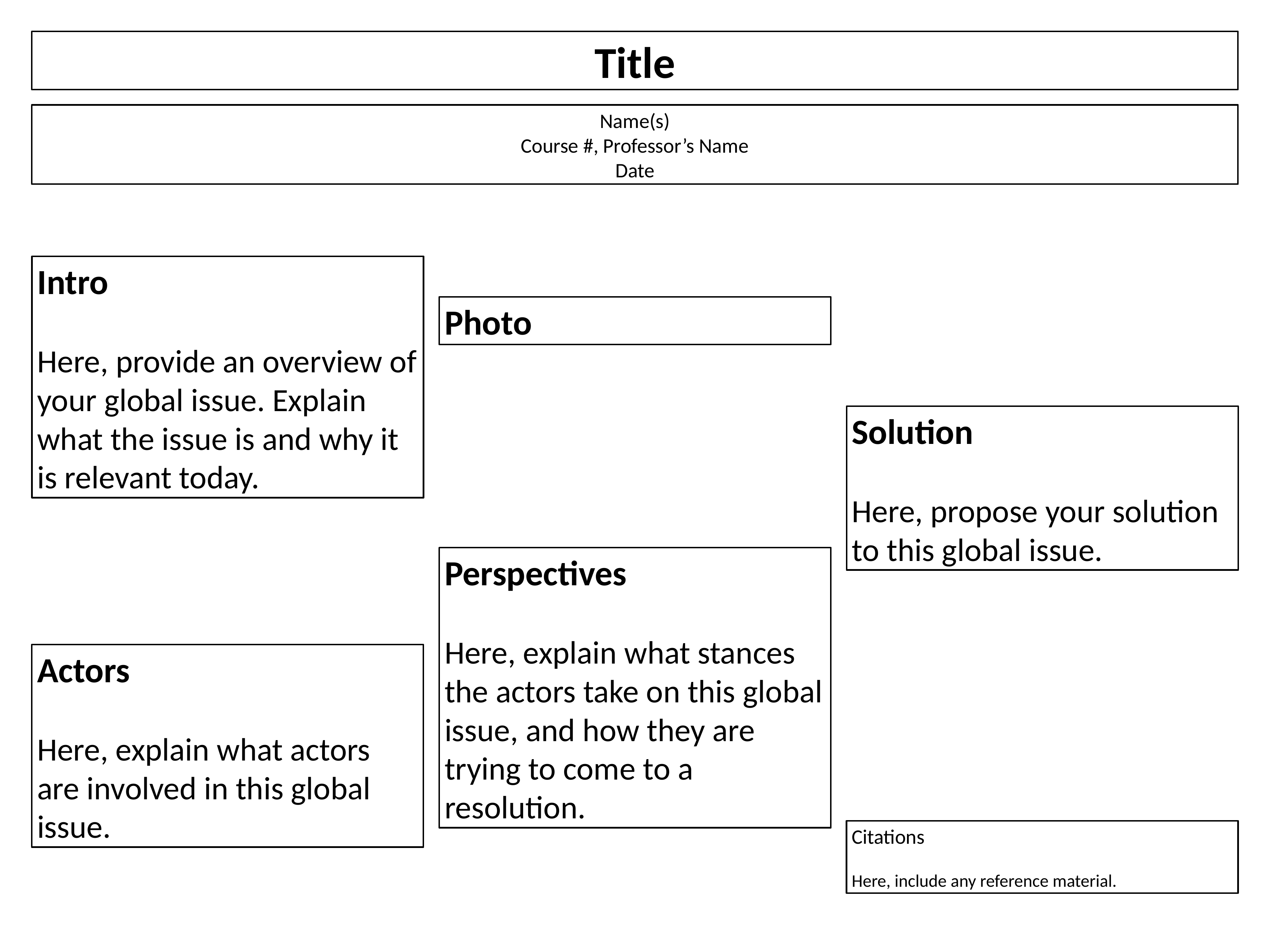

Title
Name(s)
Course #, Professor’s Name
Date
Intro

Here, provide an overview of your global issue. Explain what the issue is and why it is relevant today.
Solution

Here, propose your solution to this global issue.
Photo
Perspectives
Here, explain what stances the actors take on this global issue, and how they are trying to come to a resolution.
Actors

Here, explain what actors are involved in this global issue.
Citations

Here, include any reference material.